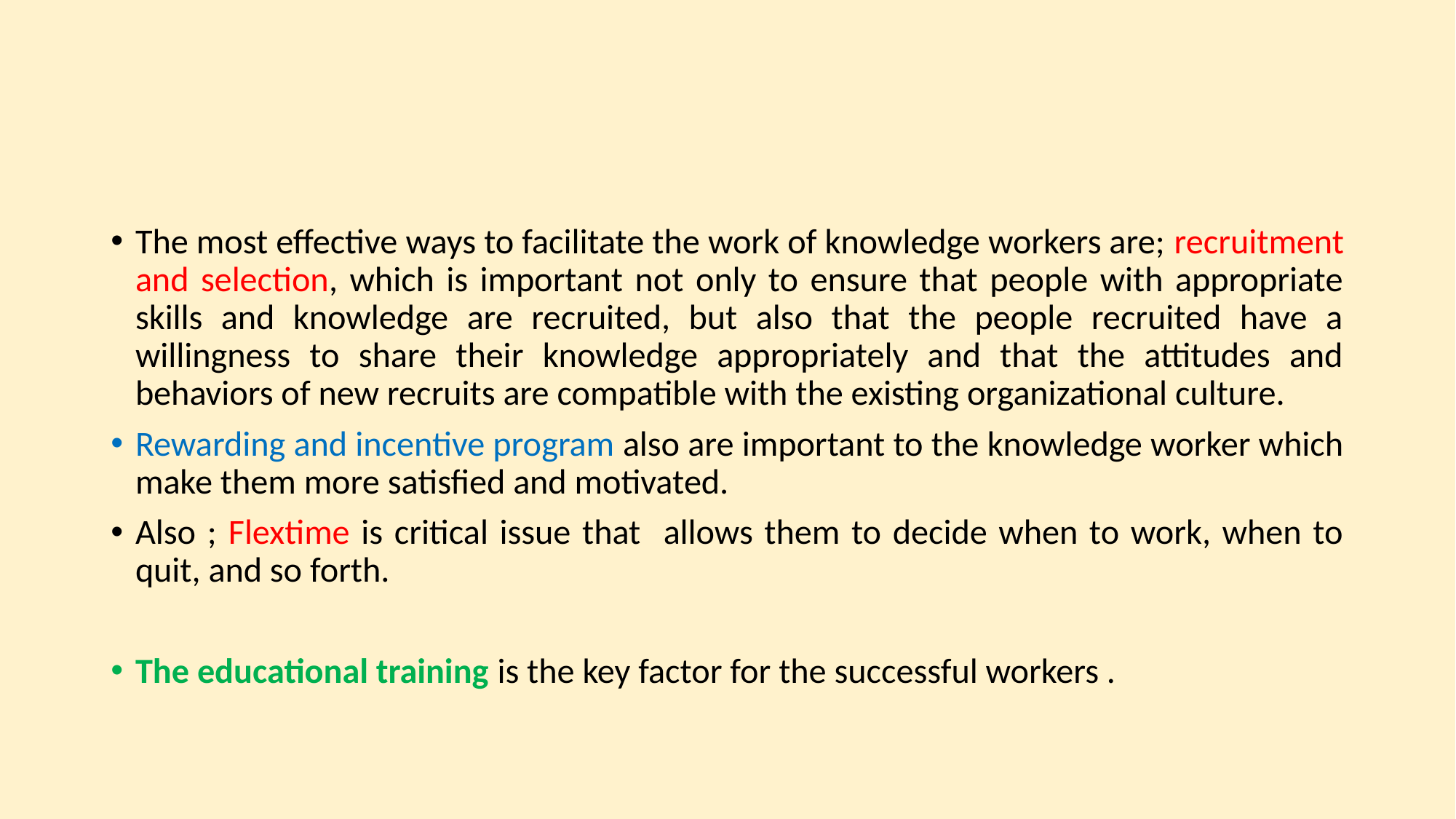

#
The most effective ways to facilitate the work of knowledge workers are; recruitment and selection, which is important not only to ensure that people with appropriate skills and knowledge are recruited, but also that the people recruited have a willingness to share their knowledge appropriately and that the attitudes and behaviors of new recruits are compatible with the existing organizational culture.
Rewarding and incentive program also are important to the knowledge worker which make them more satisfied and motivated.
Also ; Flextime is critical issue that  allows them to decide when to work, when to quit, and so forth.

The educational training is the key factor for the successful workers .